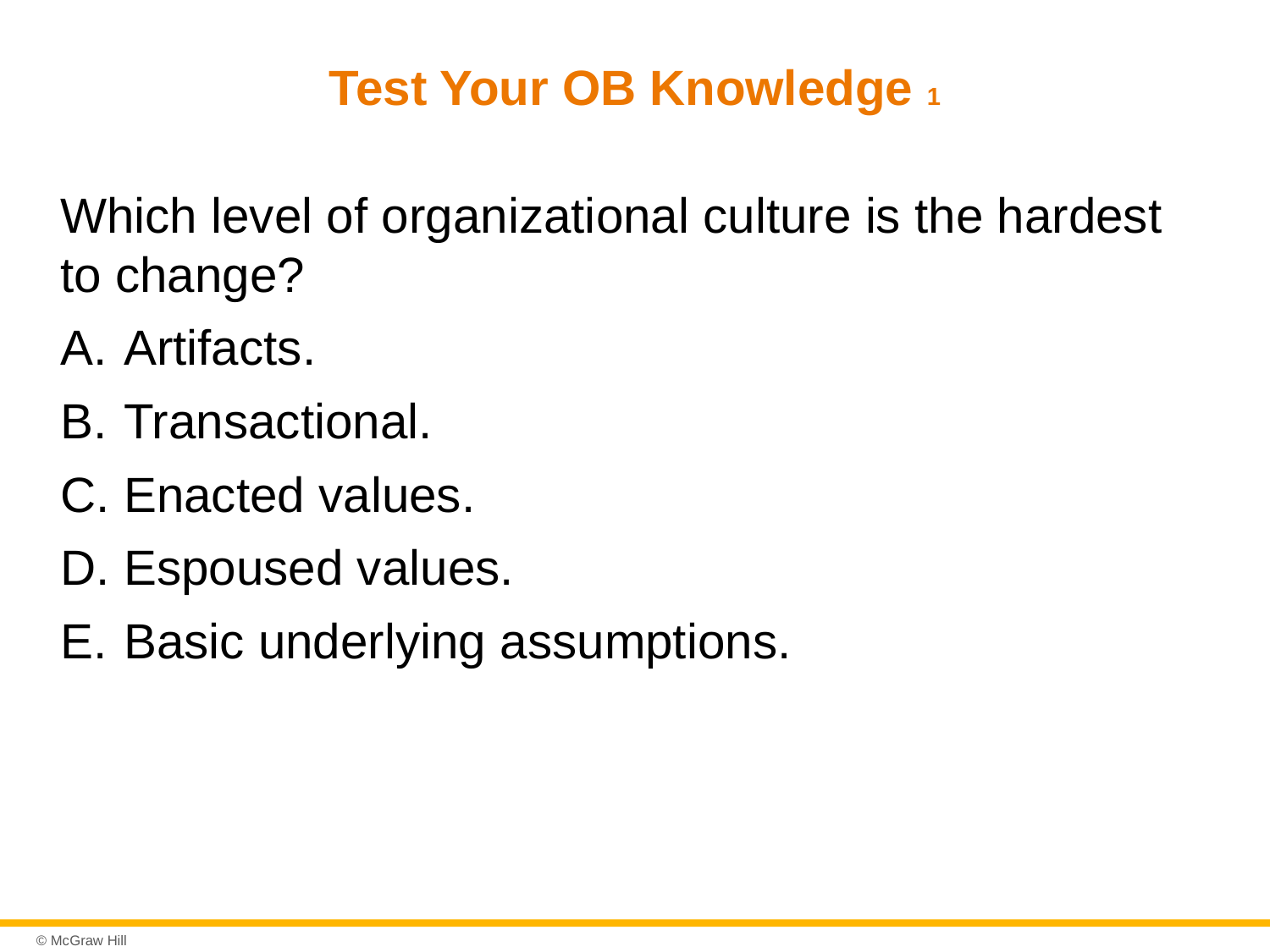

# Test Your OB Knowledge 1
Which level of organizational culture is the hardest to change?
Artifacts.
Transactional.
Enacted values.
Espoused values.
Basic underlying assumptions.